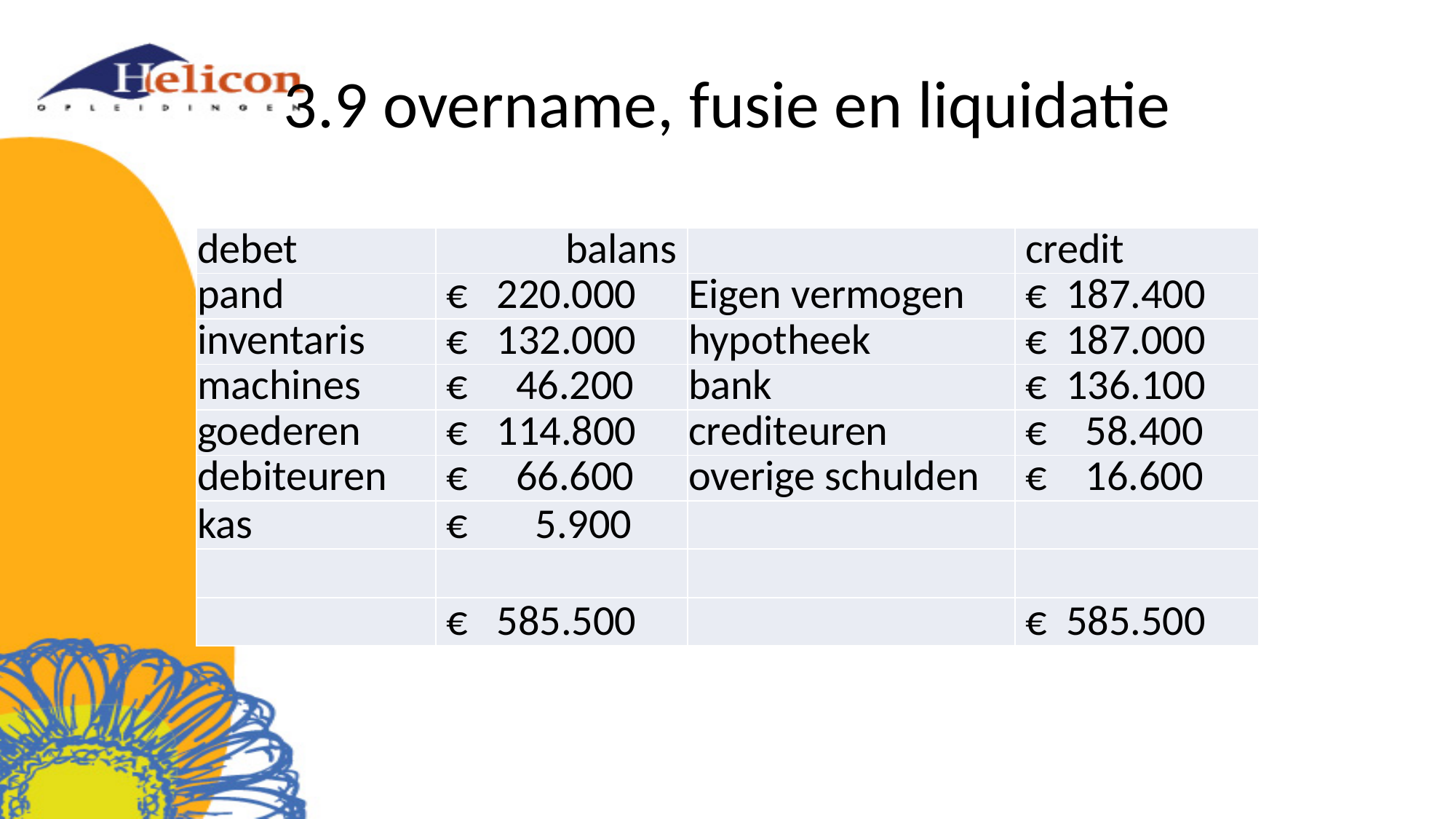

# 3.9 overname, fusie en liquidatie
| debet | balans |  | credit |
| --- | --- | --- | --- |
| pand | € 220.000 | Eigen vermogen | € 187.400 |
| inventaris | € 132.000 | hypotheek | € 187.000 |
| machines | € 46.200 | bank | € 136.100 |
| goederen | € 114.800 | crediteuren | € 58.400 |
| debiteuren | € 66.600 | overige schulden | € 16.600 |
| kas | € 5.900 |  |  |
|  |  |  |  |
|  | € 585.500 |  | € 585.500 |